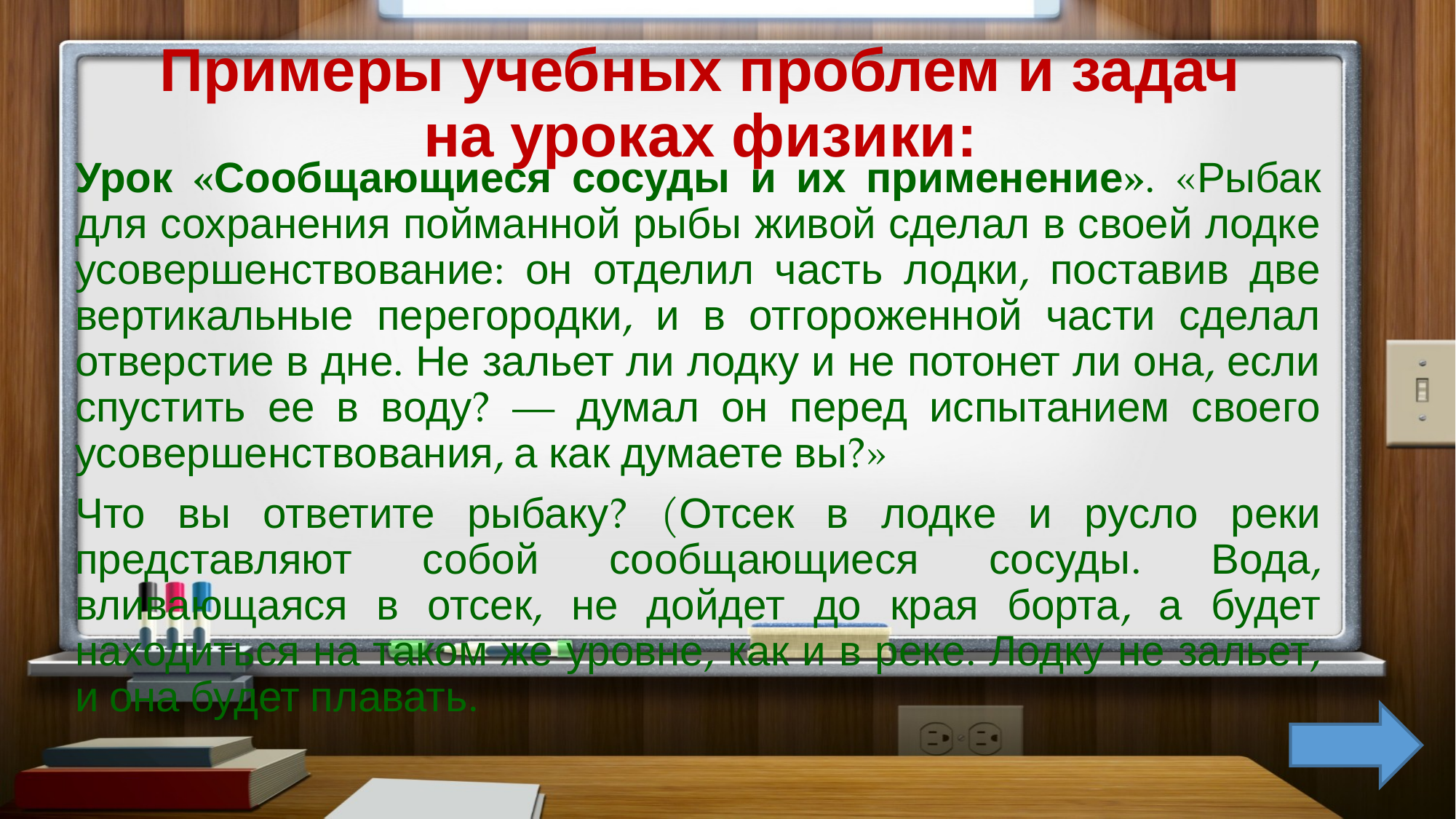

# Примеры учебных проблем и задач на уроках физики:
Урок «Сообщающиеся сосуды и их применение». «Рыбак для сохранения пойманной рыбы живой сделал в своей лодке усовершенствование: он отделил часть лодки, поставив две вертикальные перегородки, и в отгороженной части сделал отверстие в дне. Не зальет ли лодку и не потонет ли она, если спустить ее в воду? — думал он перед испытанием своего усовершенствования, а как думаете вы?»
Что вы ответите рыбаку? (Отсек в лодке и русло реки представляют собой сообщающиеся сосуды. Вода, вливающаяся в отсек, не дойдет до края борта, а будет находиться на таком же уровне, как и в реке. Лодку не зальет, и она будет плавать.